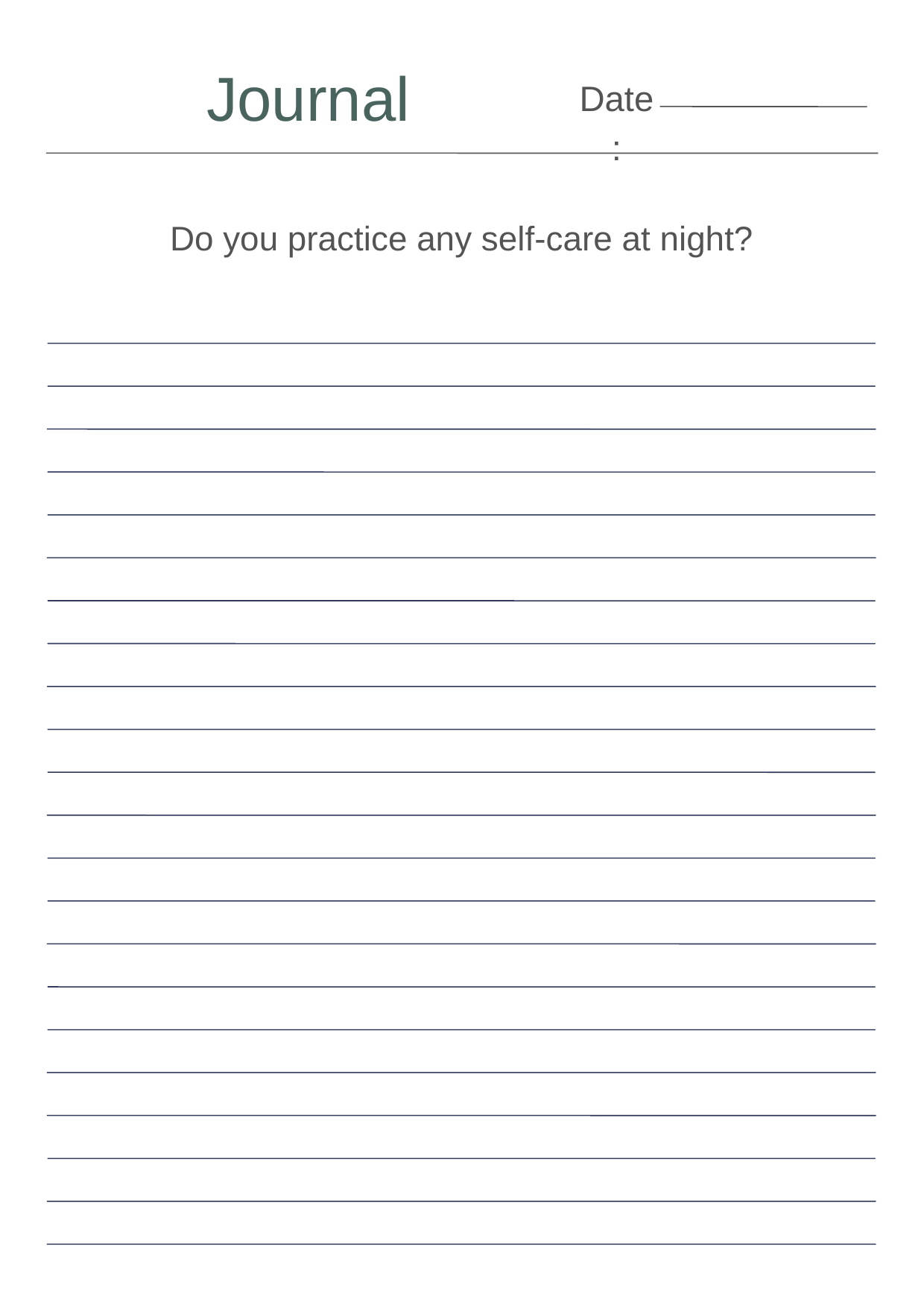

Journal
Date:

Do you practice any self-care at night?